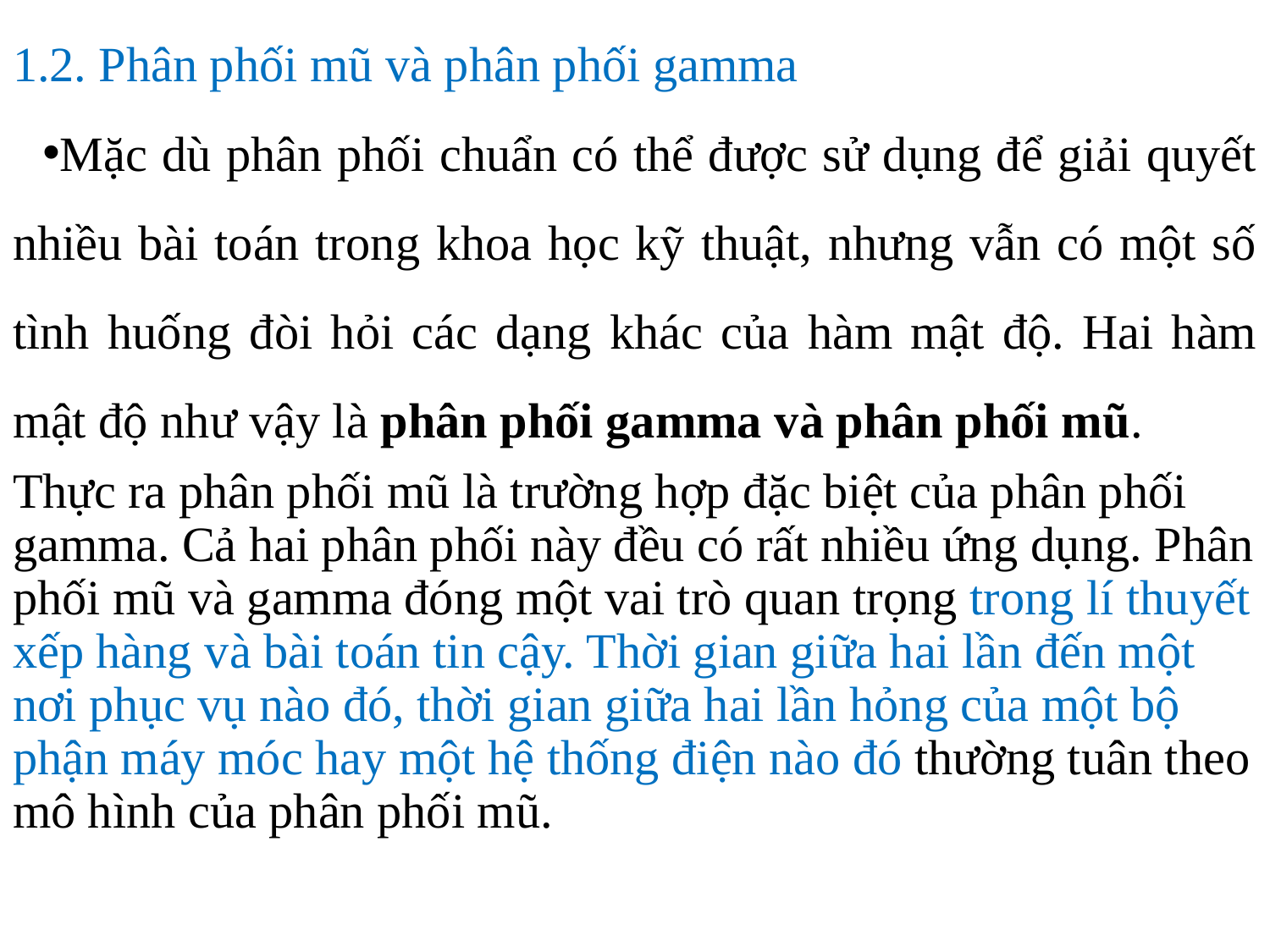

1.2. Phân phối mũ và phân phối gamma
Mặc dù phân phối chuẩn có thể được sử dụng để giải quyết nhiều bài toán trong khoa học kỹ thuật, nhưng vẫn có một số tình huống đòi hỏi các dạng khác của hàm mật độ. Hai hàm mật độ như vậy là phân phối gamma và phân phối mũ.
Thực ra phân phối mũ là trường hợp đặc biệt của phân phối gamma. Cả hai phân phối này đều có rất nhiều ứng dụng. Phân phối mũ và gamma đóng một vai trò quan trọng trong lí thuyết xếp hàng và bài toán tin cậy. Thời gian giữa hai lần đến một nơi phục vụ nào đó, thời gian giữa hai lần hỏng của một bộ phận máy móc hay một hệ thống điện nào đó thường tuân theo mô hình của phân phối mũ.